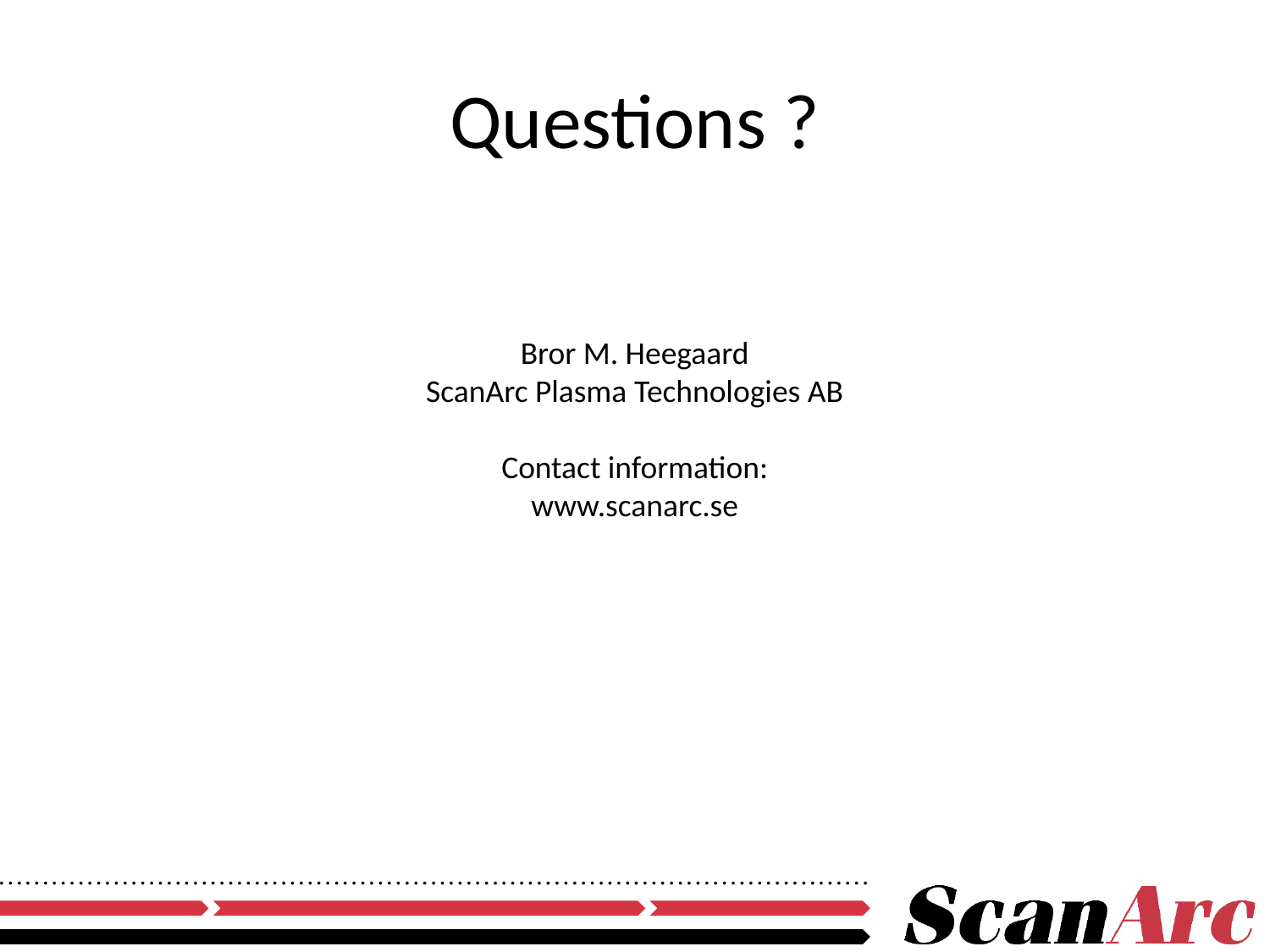

# Questions ?
Bror M. Heegaard
ScanArc Plasma Technologies AB

Contact information:
www.scanarc.se